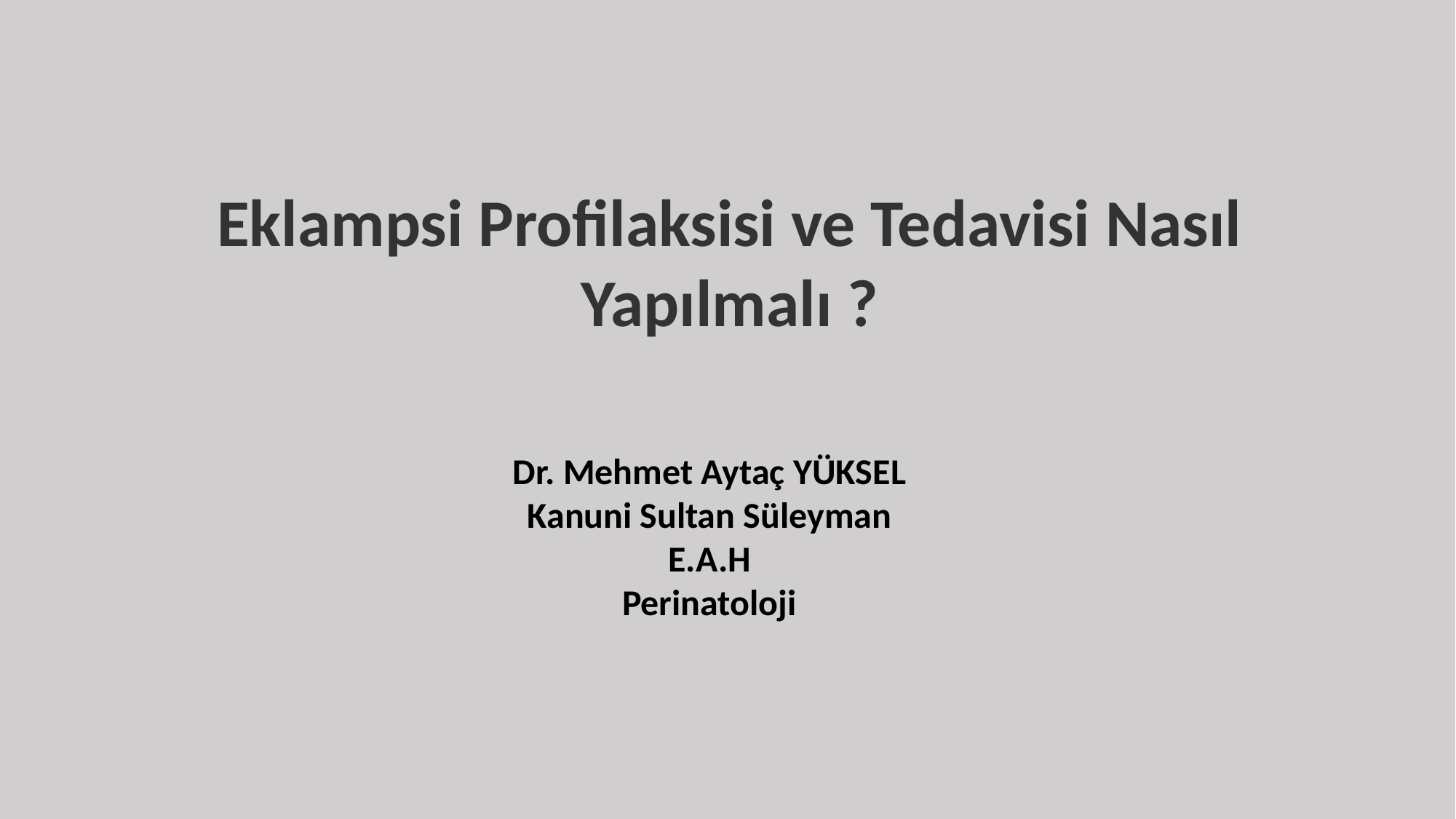

Eklampsi Profilaksisi ve Tedavisi Nasıl Yapılmalı ?
Dr. Mehmet Aytaç YÜKSEL
Kanuni Sultan Süleyman E.A.H
Perinatoloji